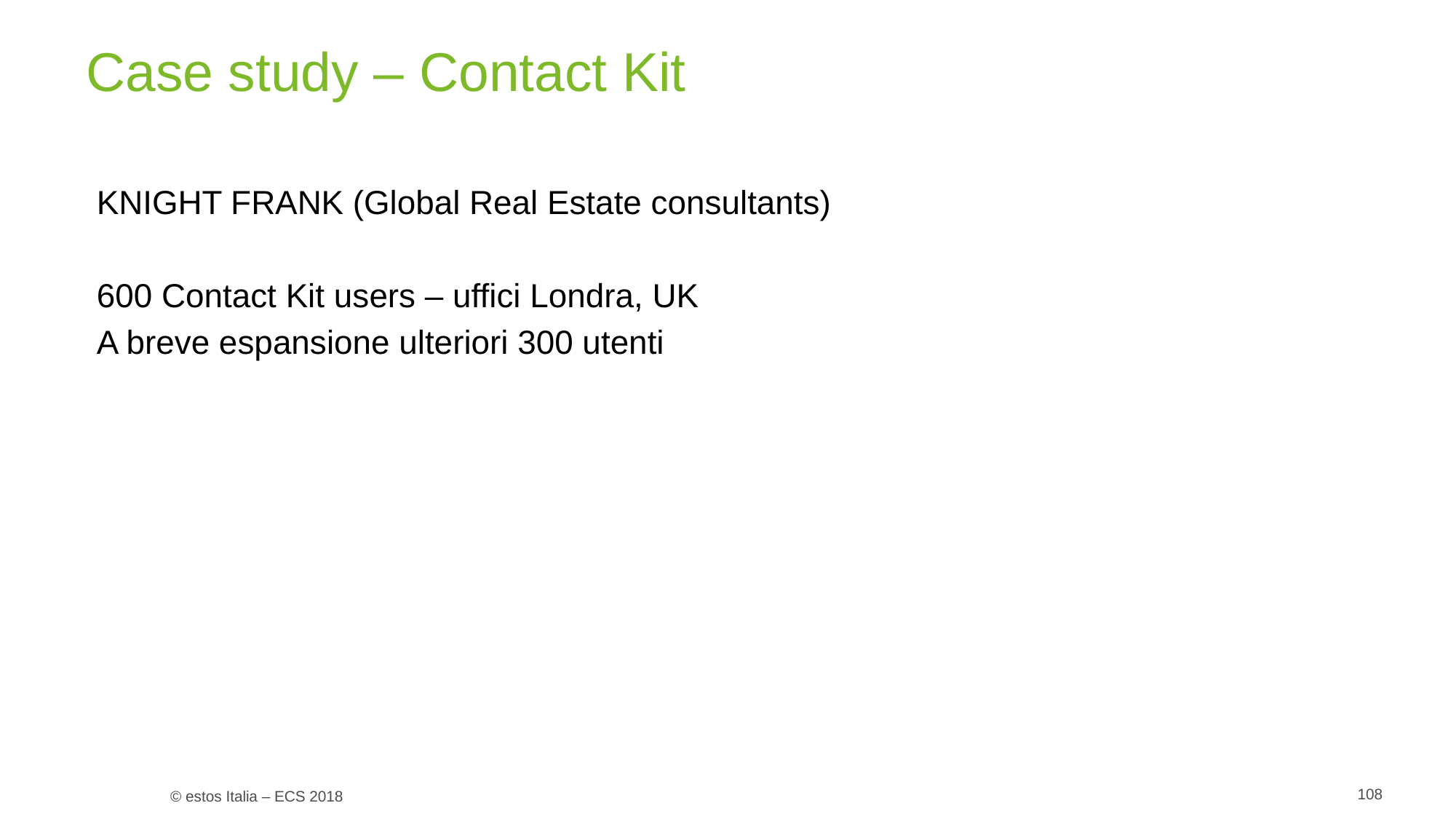

# Case study – Contact Kit

KNIGHT FRANK (Global Real Estate consultants)

600 Contact Kit users – uffici Londra, UK
A breve espansione ulteriori 300 utenti

108
© estos Italia – ECS 2018